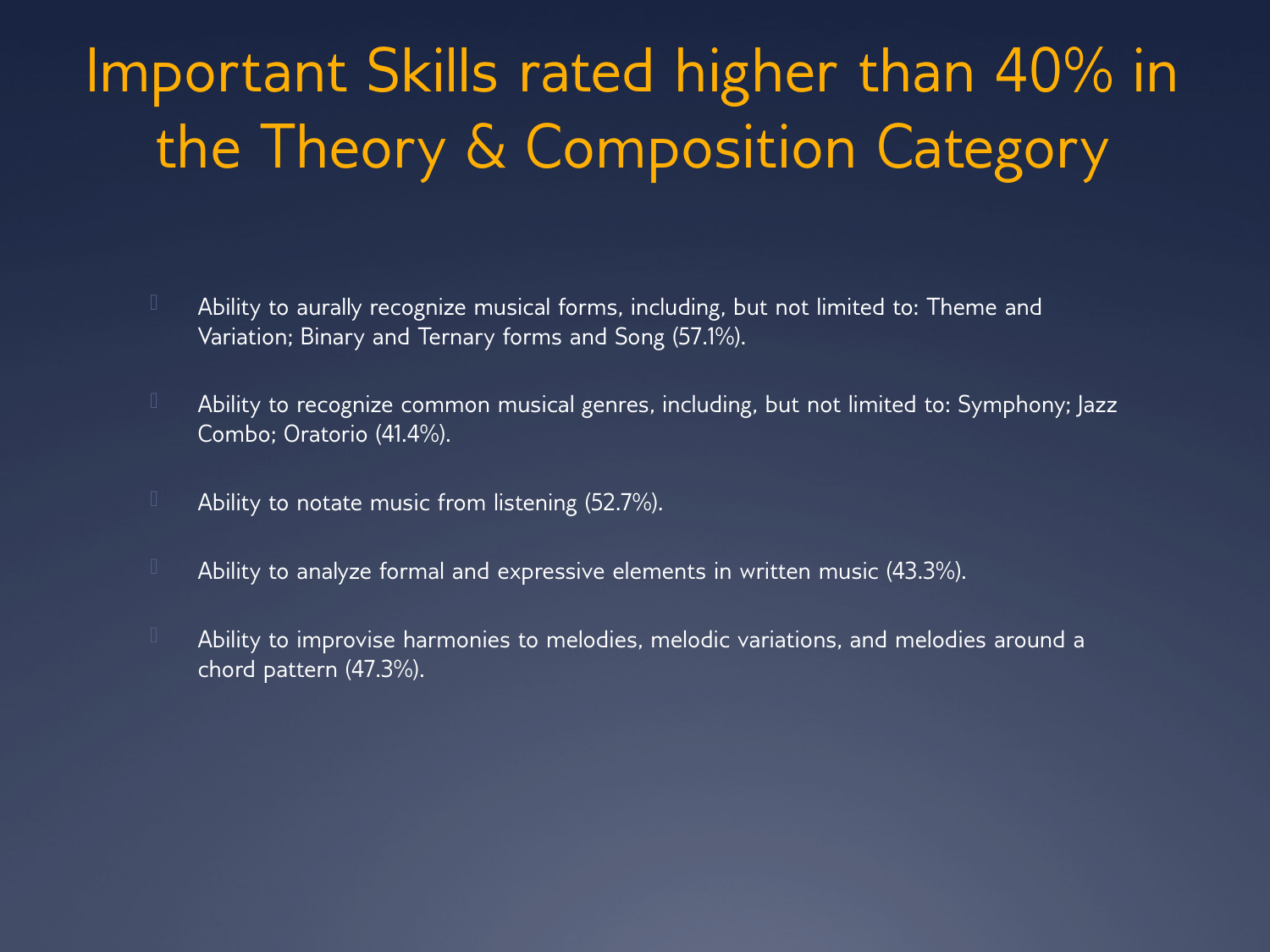

# Important Skills rated higher than 40% in the Theory & Composition Category
Ability to aurally recognize musical forms, including, but not limited to: Theme and Variation; Binary and Ternary forms and Song (57.1%).
Ability to recognize common musical genres, including, but not limited to: Symphony; Jazz Combo; Oratorio (41.4%).
Ability to notate music from listening (52.7%).
Ability to analyze formal and expressive elements in written music (43.3%).
Ability to improvise harmonies to melodies, melodic variations, and melodies around a chord pattern (47.3%).